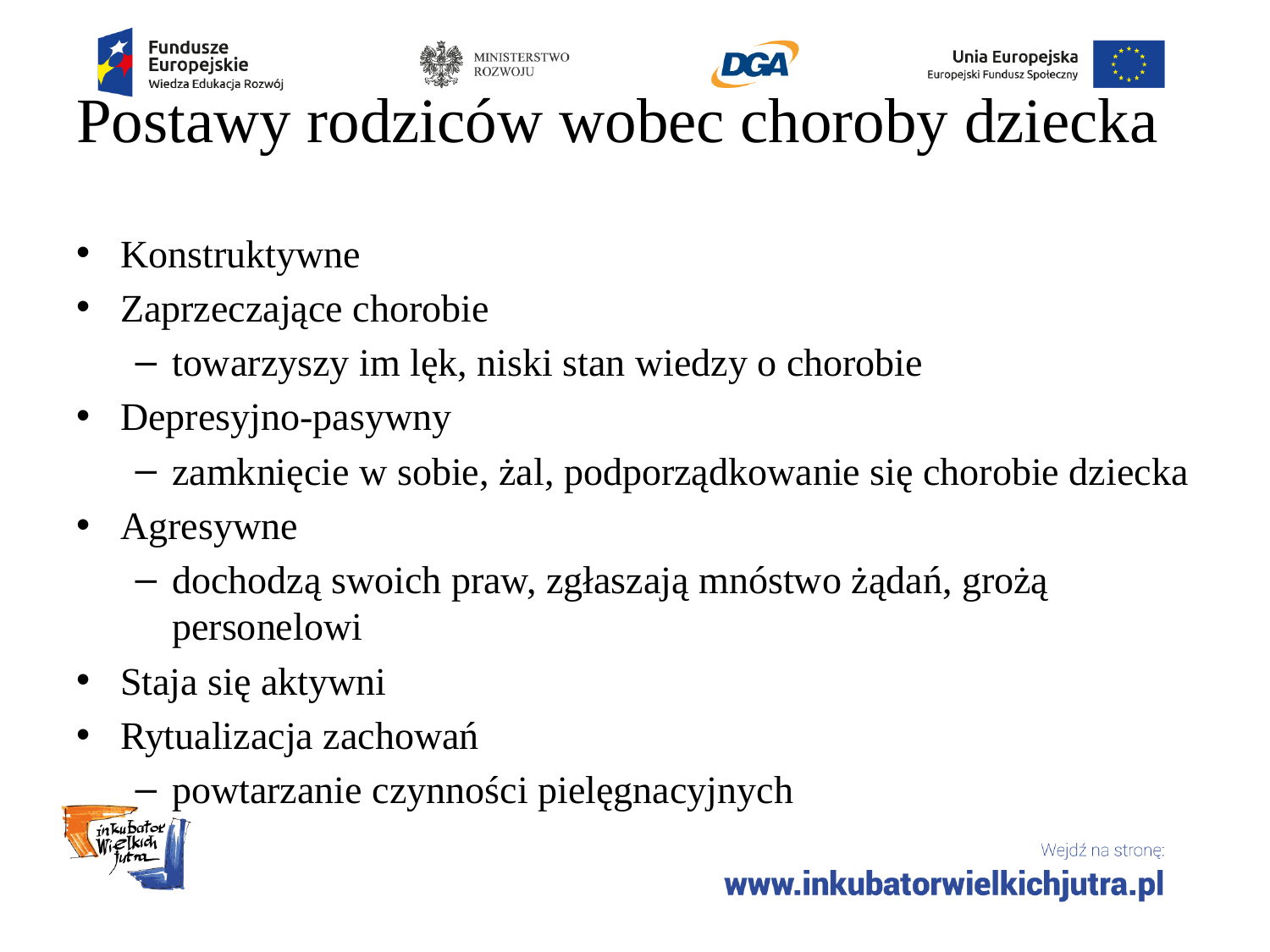

# Postawy rodziców wobec choroby dziecka
Konstruktywne
Zaprzeczające chorobie
towarzyszy im lęk, niski stan wiedzy o chorobie
Depresyjno-pasywny
zamknięcie w sobie, żal, podporządkowanie się chorobie dziecka
Agresywne
dochodzą swoich praw, zgłaszają mnóstwo żądań, grożą personelowi
Staja się aktywni
Rytualizacja zachowań
powtarzanie czynności pielęgnacyjnych